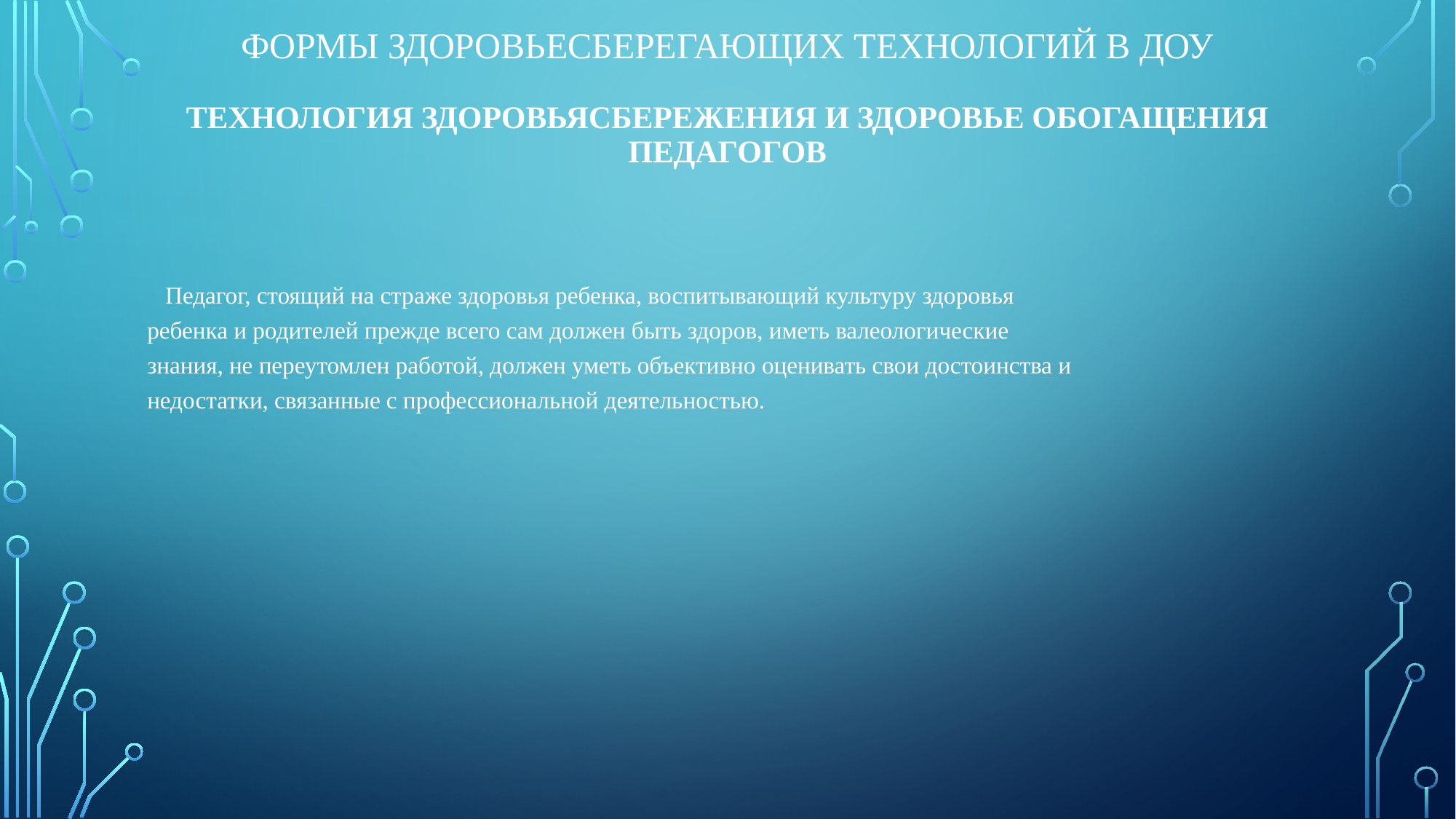

# Формы здоровьесберегающих технологий в ДОУ технология здоровьясбережения и здоровье обогащения педагогов
   Педагог, стоящий на страже здоровья ребенка, воспитывающий культуру здоровья ребенка и родителей прежде всего сам должен быть здоров, иметь валеологические знания, не переутомлен работой, должен уметь объективно оценивать свои достоинства и недостатки, связанные с профессиональной деятельностью.